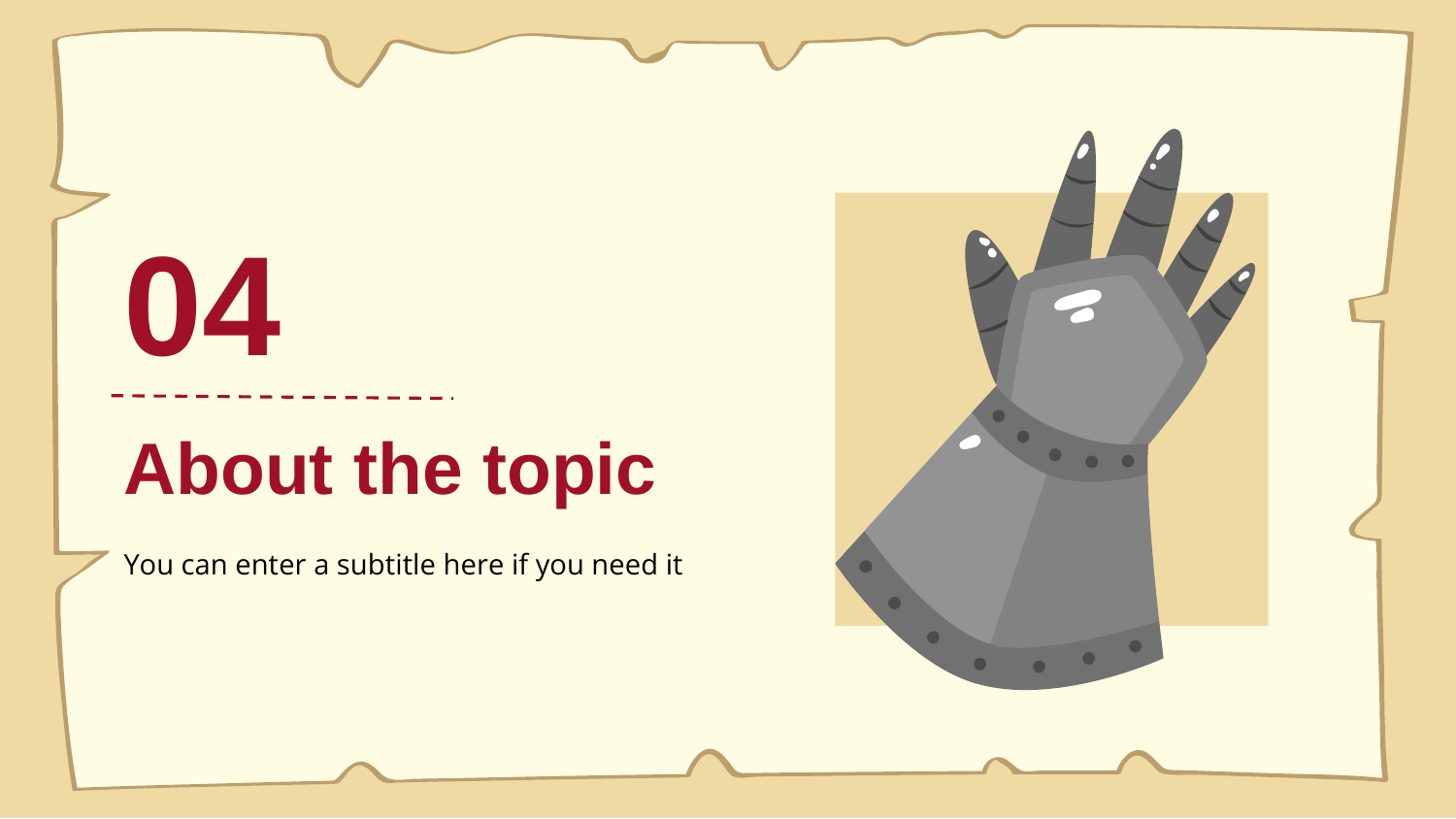

04
# About the topic
You can enter a subtitle here if you need it